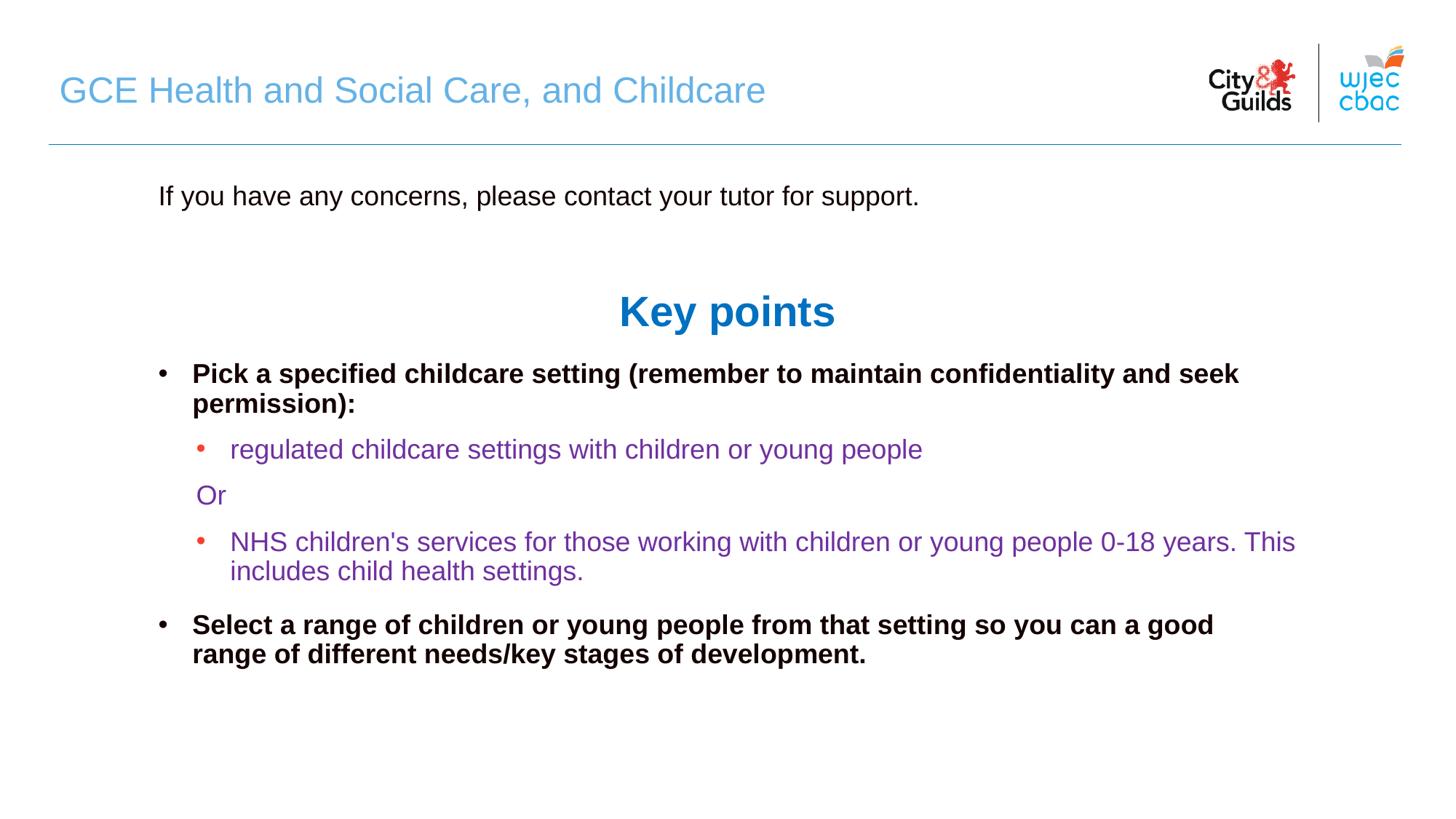

# GCE Health and Social Care, and Childcare
If you have any concerns, please contact your tutor for support.

Key points
Pick a specified childcare setting (remember to maintain confidentiality and seek permission):
regulated childcare settings with children or young people
Or
NHS children's services for those working with children or young people 0-18 years. This includes child health settings.
Select a range of children or young people from that setting so you can a good range of different needs/key stages of development.